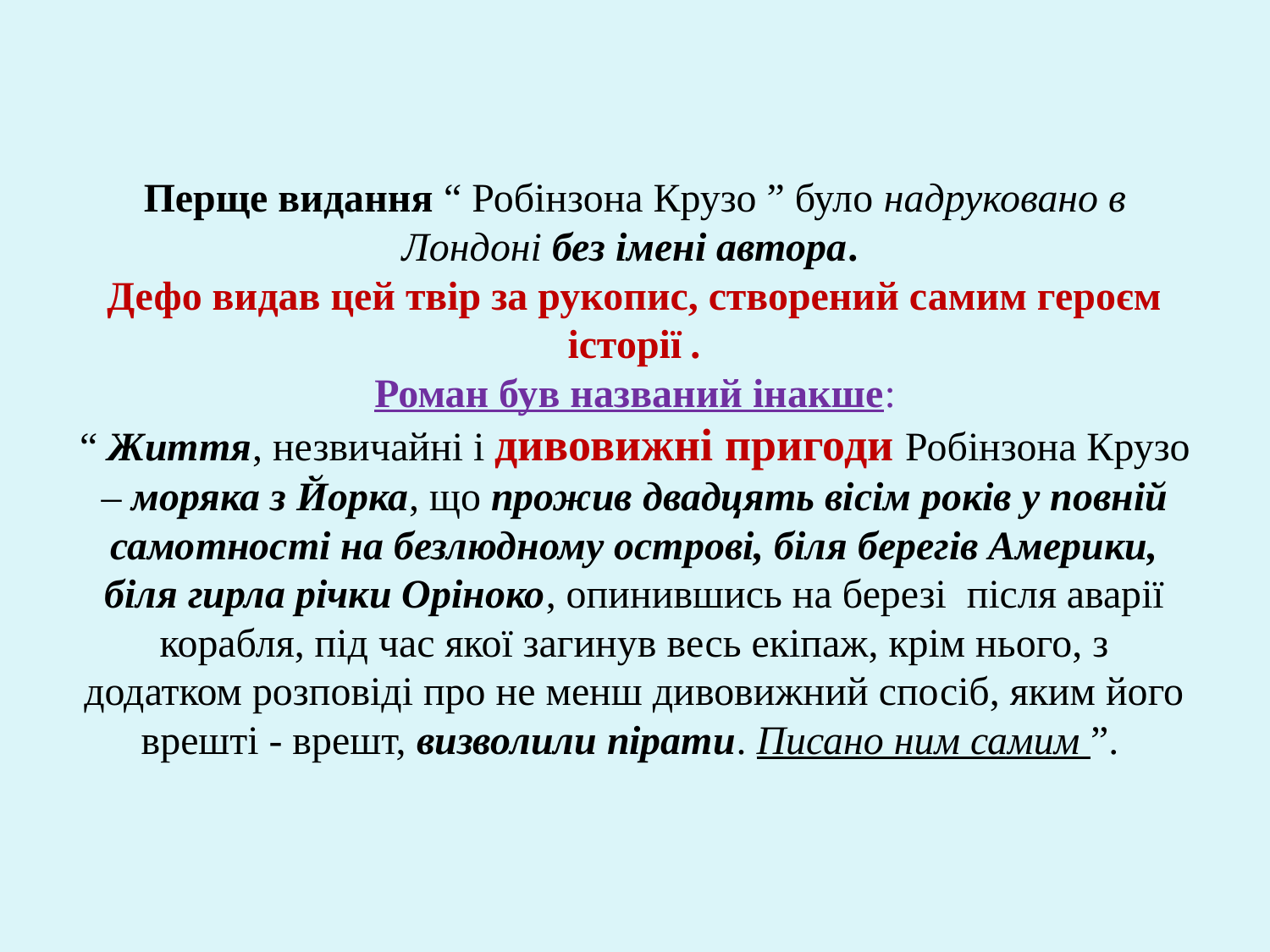

# Перще видання “ Робінзона Крузо ” було надруковано в Лондоні без імені автора. Дефо видав цей твір за рукопис, створений самим героєм історії . Роман був названий інакше: “ Життя, незвичайні і дивовижні пригоди Робінзона Крузо – моряка з Йорка, що прожив двадцять вісім років у повній самотності на безлюдному острові, біля берегів Америки, біля гирла річки Оріноко, опинившись на березі  після аварії корабля, під час якої загинув весь екіпаж, крім нього, з додатком розповіді про не менш дивовижний спосіб, яким його врешті - врешт, визволили пірати. Писано ним самим ”.